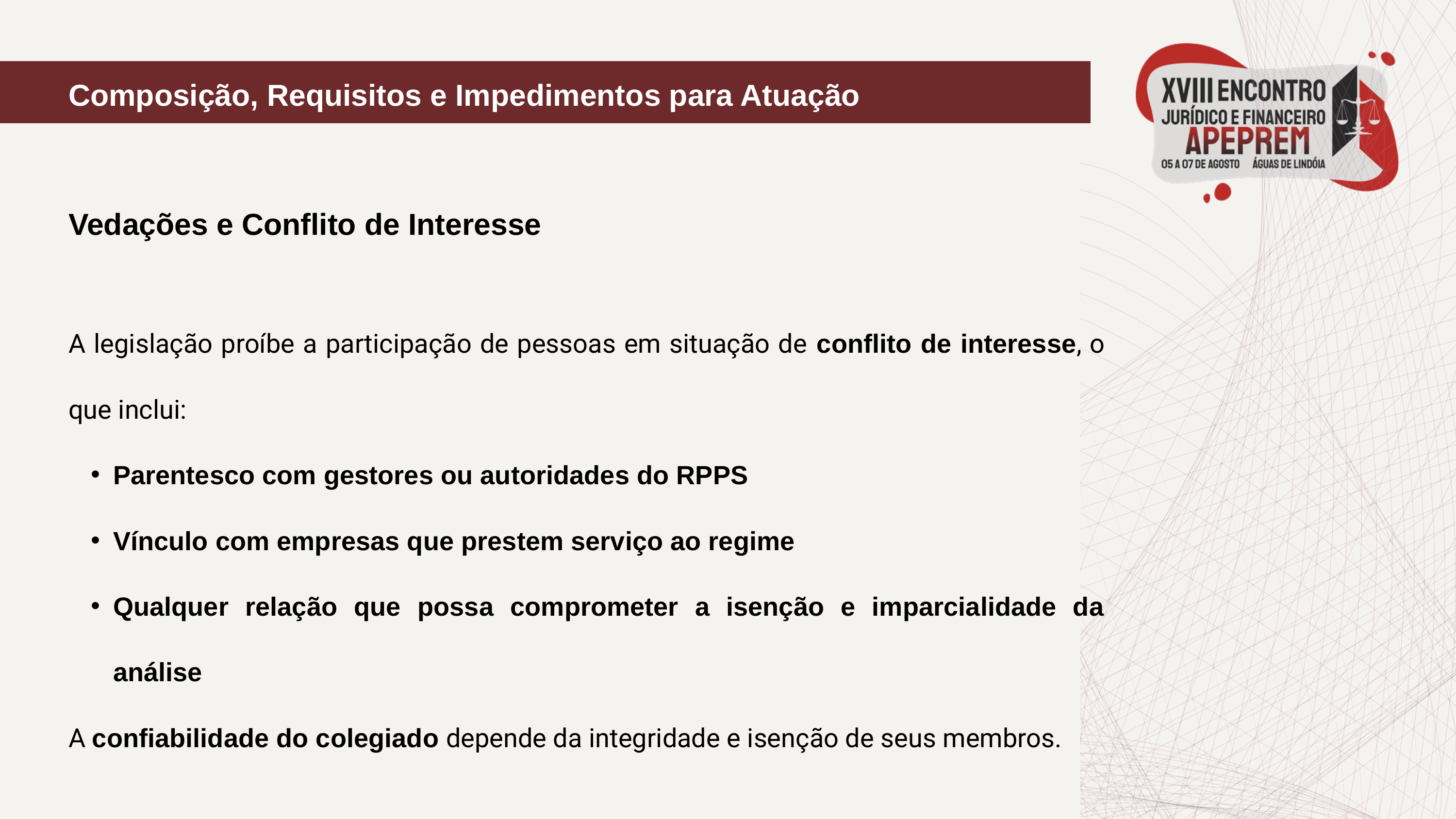

Composição, Requisitos e Impedimentos para Atuação
Vedações e Conflito de Interesse
A legislação proíbe a participação de pessoas em situação de conflito de interesse, o que inclui:
Parentesco com gestores ou autoridades do RPPS
Vínculo com empresas que prestem serviço ao regime
Qualquer relação que possa comprometer a isenção e imparcialidade da análise
A confiabilidade do colegiado depende da integridade e isenção de seus membros.